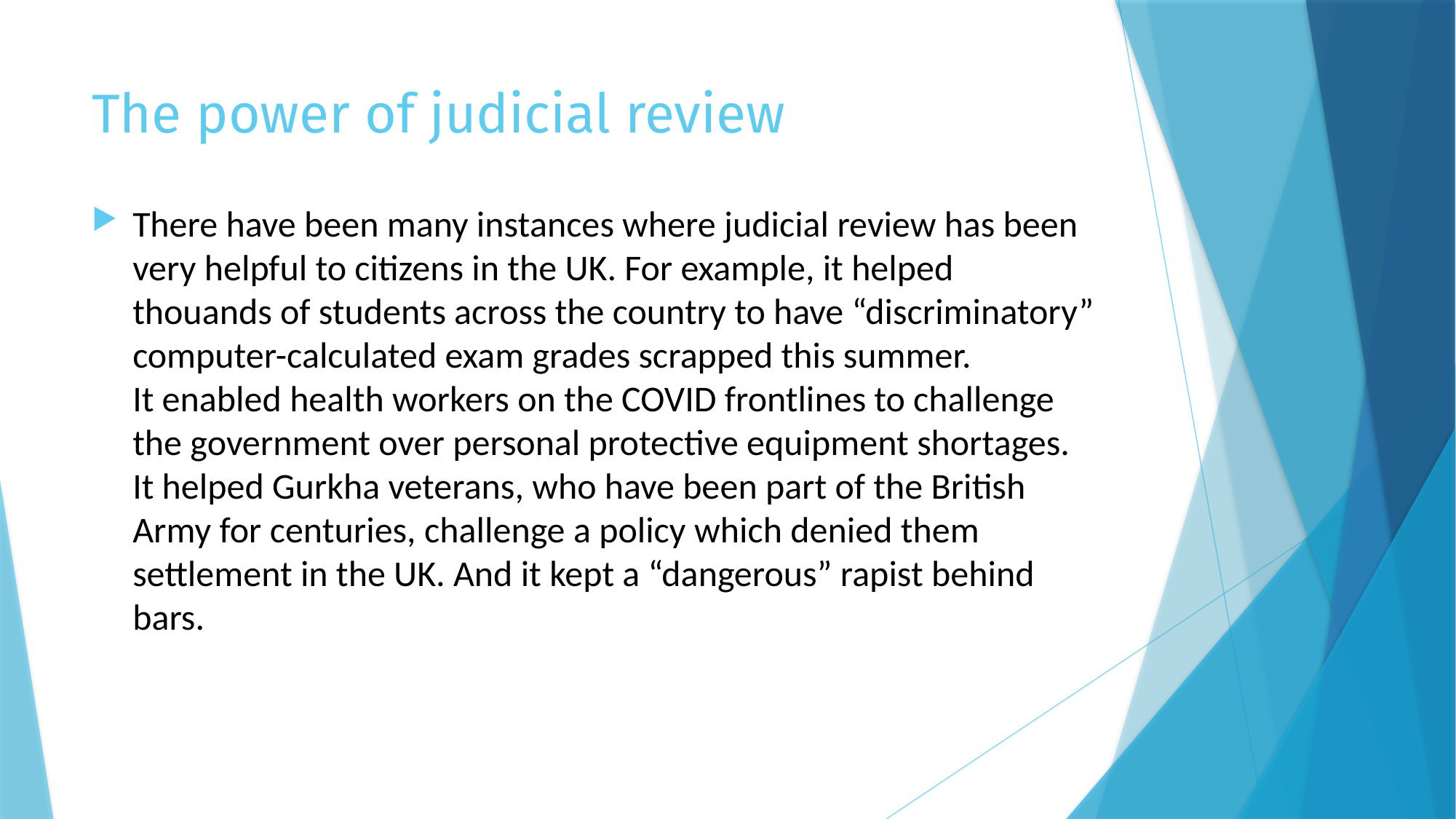

# The power of judicial review
There have been many instances where judicial review has been very helpful to citizens in the UK. For example, it helped thouands of students across the country to have “discriminatory” computer-calculated exam grades scrapped this summer. It enabled health workers on the COVID frontlines to challenge the government over personal protective equipment shortages. It helped Gurkha veterans, who have been part of the British Army for centuries, challenge a policy which denied them settlement in the UK. And it kept a “dangerous” rapist behind bars.